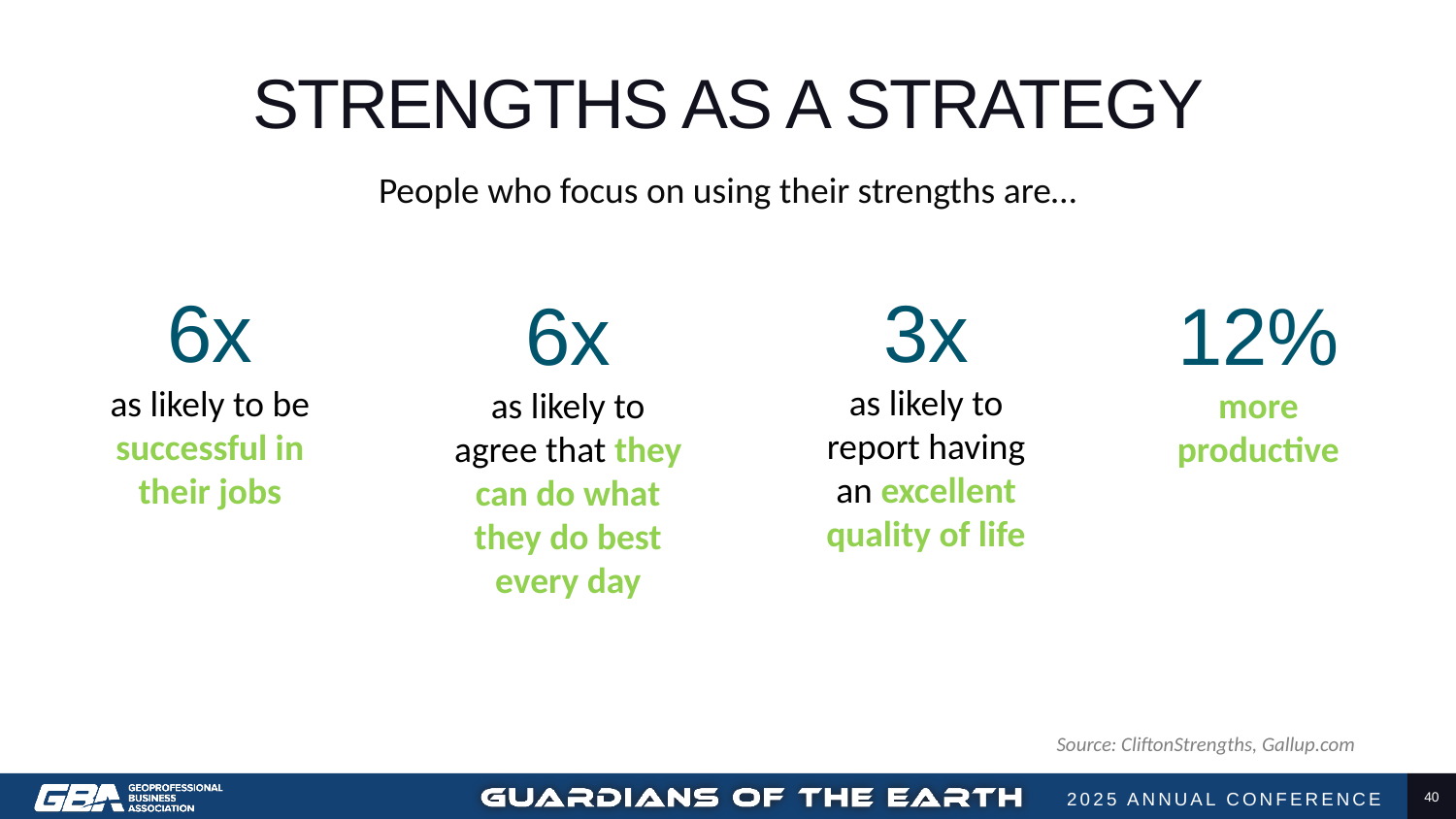

# STRENGTHS AS A STRATEGY
People who focus on using their strengths are…
3x
as likely to report having an excellent quality of life
6x
as likely to be successful in their jobs
6x
as likely to agree that they can do what they do best every day
12%
more productive
Source: CliftonStrengths, Gallup.com
40